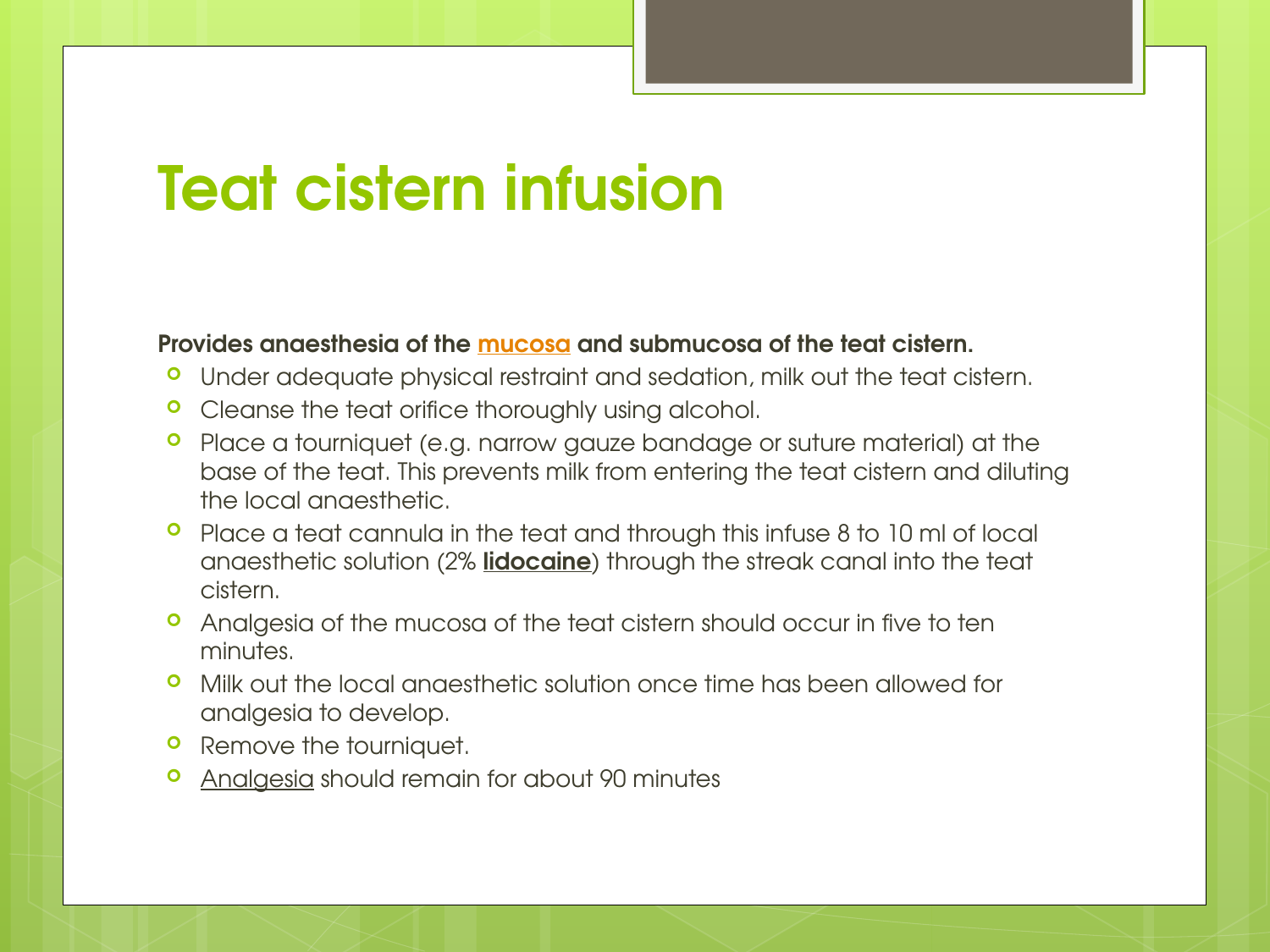

# Teat cistern infusion
Provides anaesthesia of the mucosa and submucosa of the teat cistern.
Under adequate physical restraint and sedation, milk out the teat cistern.
Cleanse the teat orifice thoroughly using alcohol.
Place a tourniquet (e.g. narrow gauze bandage or suture material) at the base of the teat. This prevents milk from entering the teat cistern and diluting the local anaesthetic.
Place a teat cannula in the teat and through this infuse 8 to 10 ml of local anaesthetic solution (2% lidocaine) through the streak canal into the teat cistern.
Analgesia of the mucosa of the teat cistern should occur in five to ten minutes.
Milk out the local anaesthetic solution once time has been allowed for analgesia to develop.
Remove the tourniquet.
Analgesia should remain for about 90 minutes